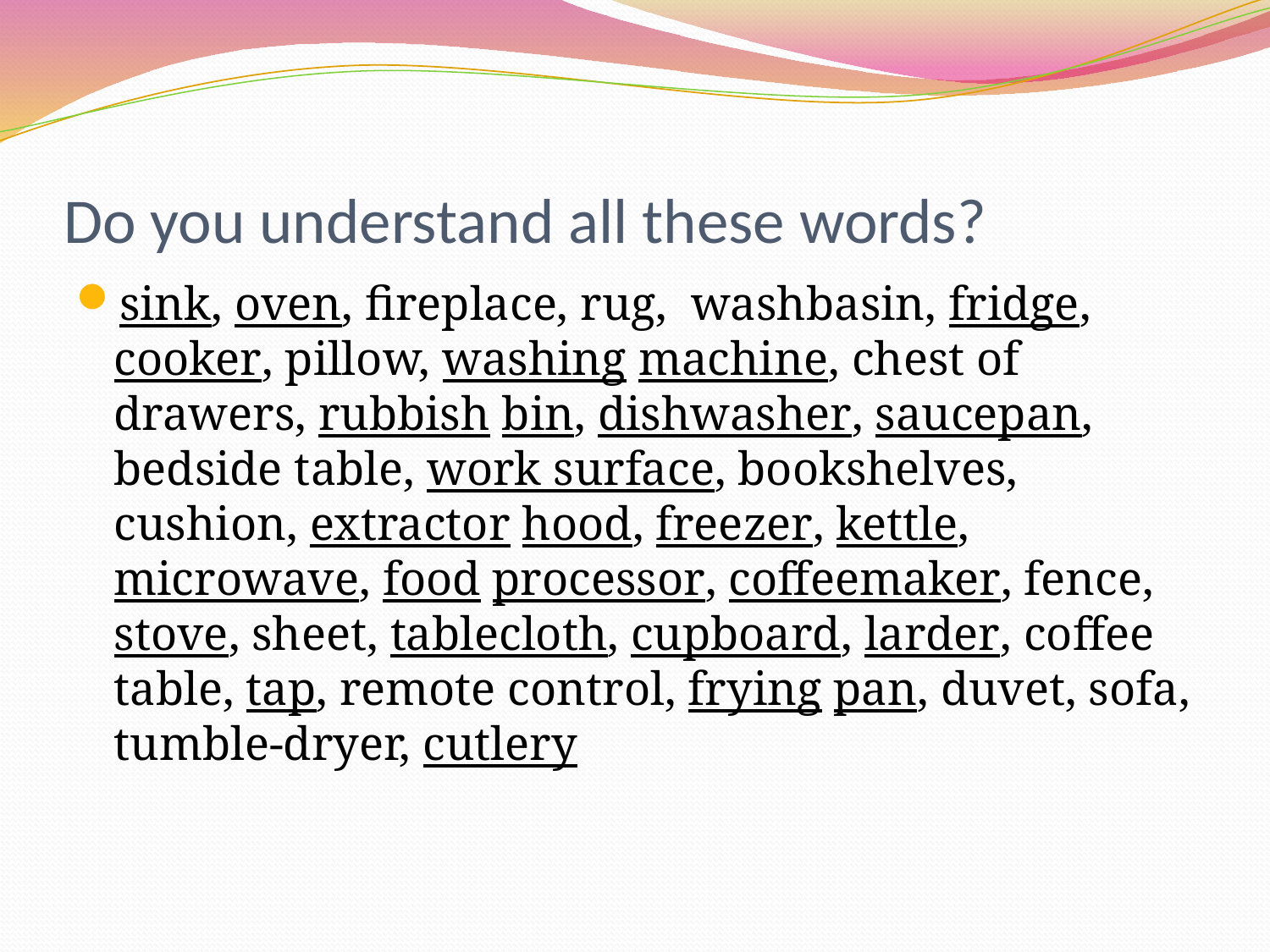

# Do you understand all these words?
sink, oven, fireplace, rug,  washbasin, fridge, cooker, pillow, washing machine, chest of drawers, rubbish bin, dishwasher, saucepan, bedside table, work surface, bookshelves, cushion, extractor hood, freezer, kettle, microwave, food processor, coffeemaker, fence, stove, sheet, tablecloth, cupboard, larder, coffee table, tap, remote control, frying pan, duvet, sofa, tumble-dryer, cutlery